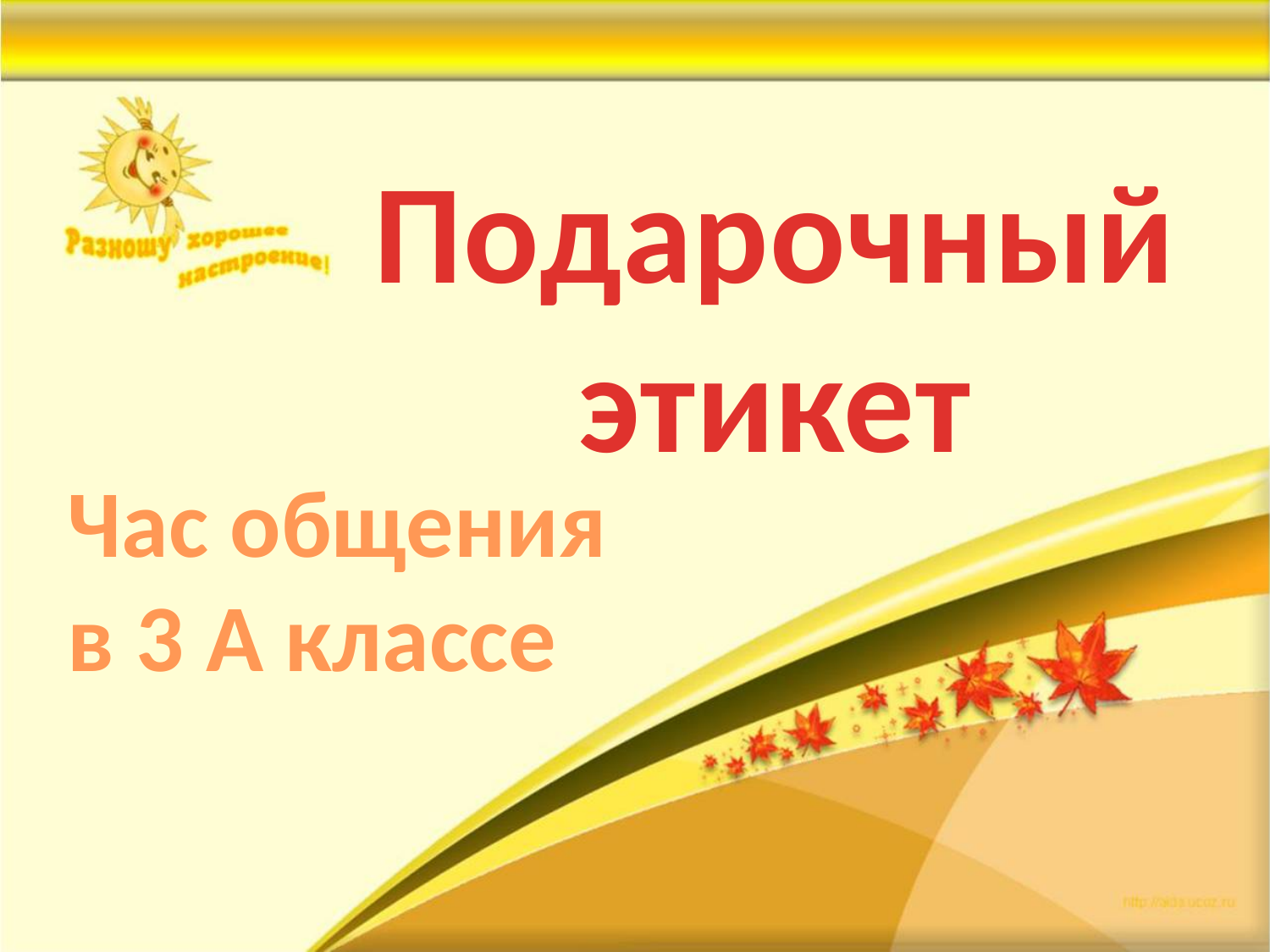

# Подарочный этикет
Час общения
в 3 А классе